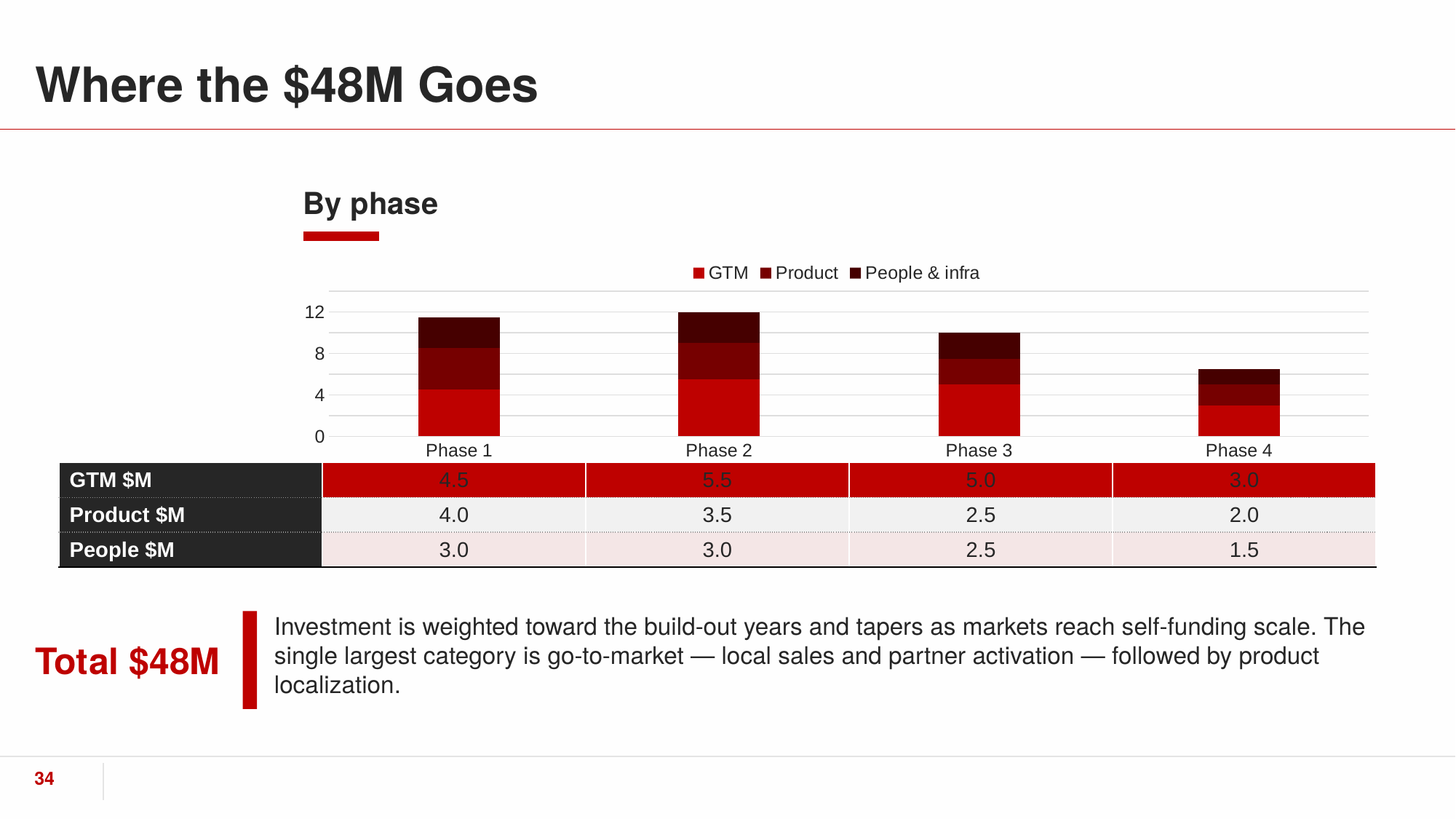

# Where the $48M Goes
By phase

### Chart

| Category | GTM | Product | People & infra |
|---|---|---|---|
| Phase 1 | 4.5 | 4.0 | 3.0 |
| Phase 2 | 5.5 | 3.5 | 3.0 |
| Phase 3 | 5.0 | 2.5 | 2.5 |
| Phase 4 | 3.0 | 2.0 | 1.5 |
| GTM $M | 4.5 | 5.5 | 5.0 | 3.0 |
| --- | --- | --- | --- | --- |
| Product $M | 4.0 | 3.5 | 2.5 | 2.0 |
| People $M | 3.0 | 3.0 | 2.5 | 1.5 |

Investment is weighted toward the build-out years and tapers as markets reach self-funding scale. The single largest category is go-to-market — local sales and partner activation — followed by product localization.
Total $48M
34